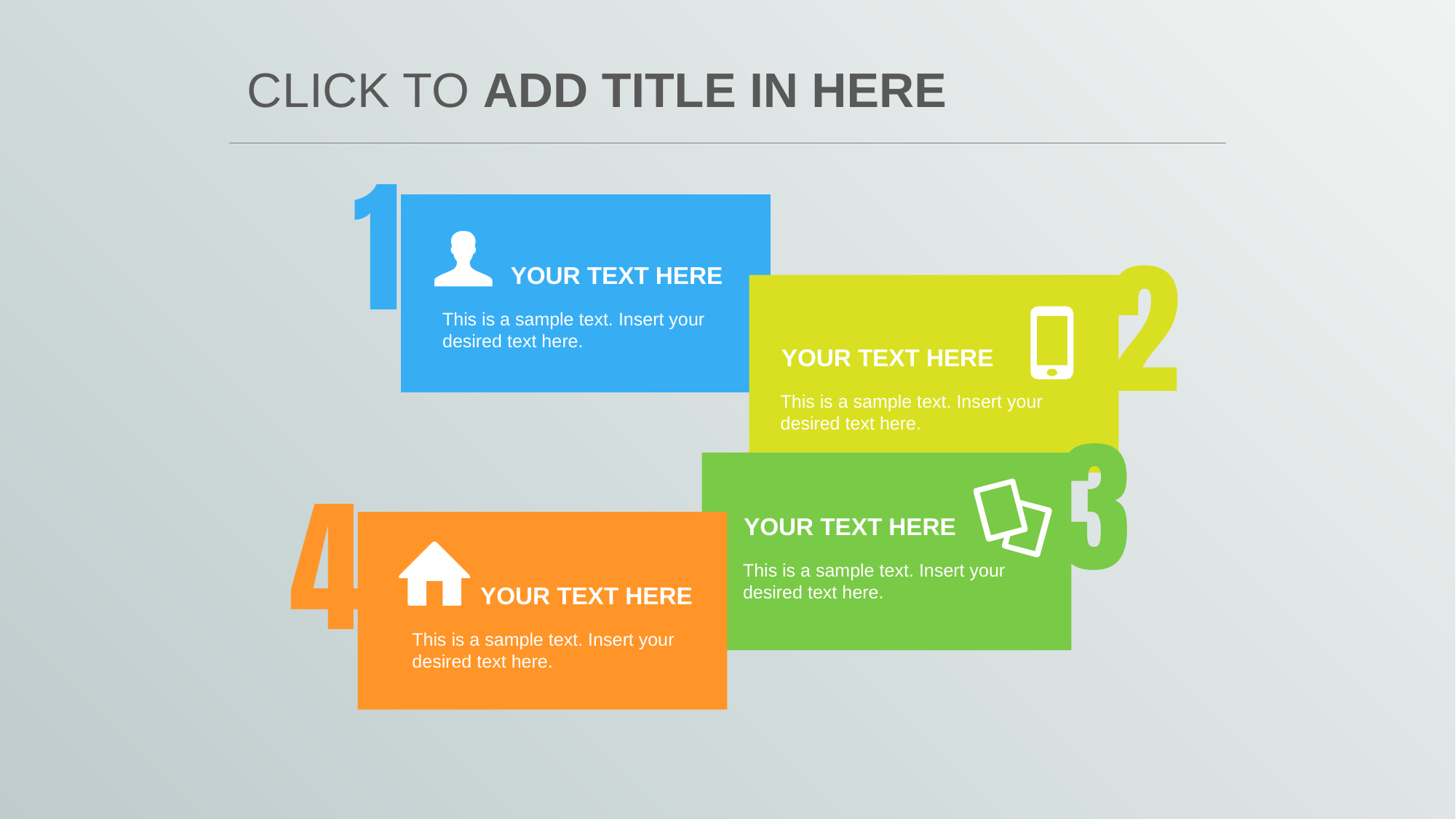

# CLICK TO ADD TITLE IN HERE
1

2

YOUR TEXT HERE

This is a sample text. Insert your desired text here.
YOUR TEXT HERE
This is a sample text. Insert your desired text here.
3

4

YOUR TEXT HERE

This is a sample text. Insert your desired text here.
YOUR TEXT HERE
This is a sample text. Insert your desired text here.